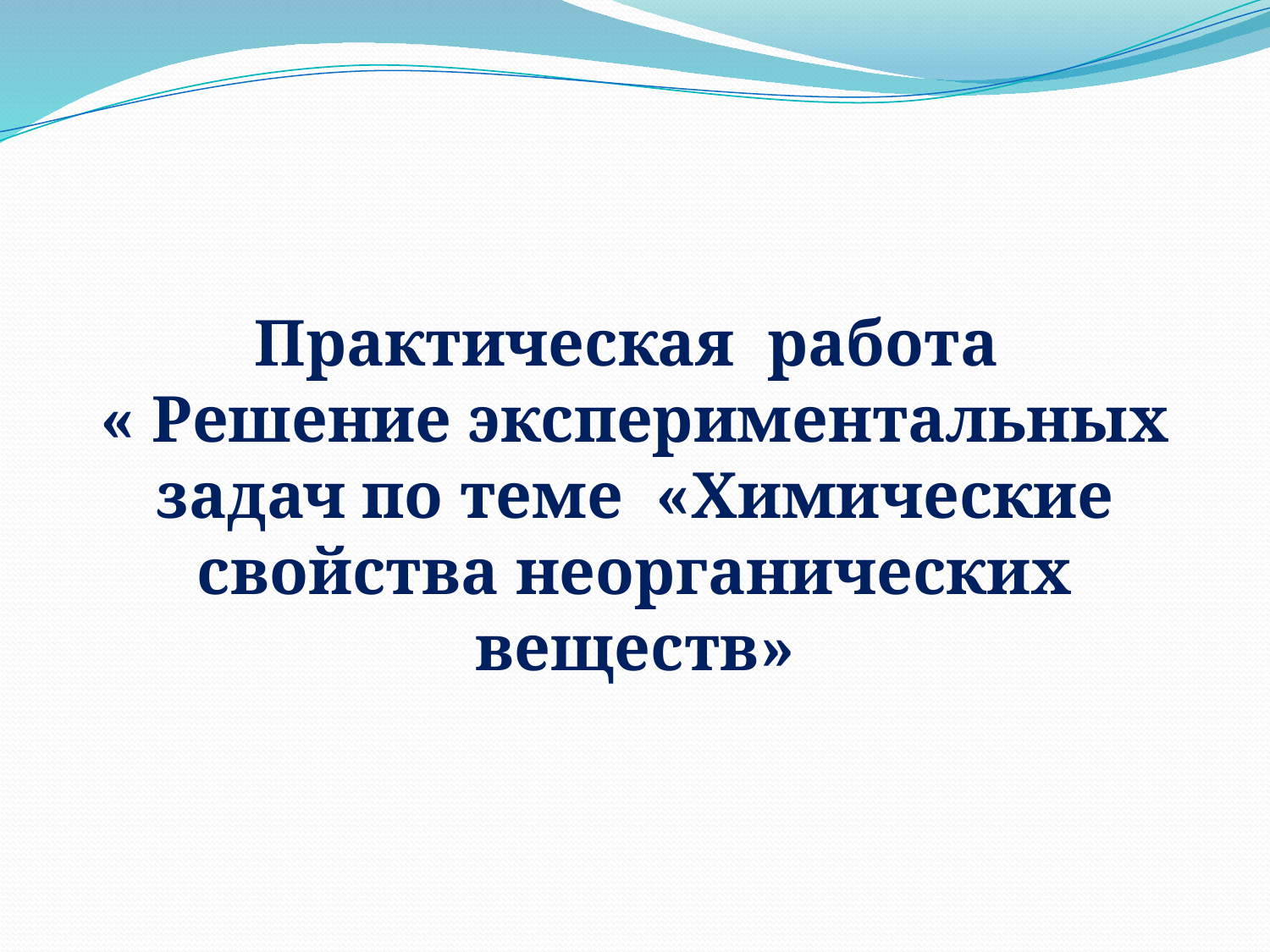

Практическая  работа
« Решение экспериментальных задач по теме  «Химические свойства неорганических веществ»